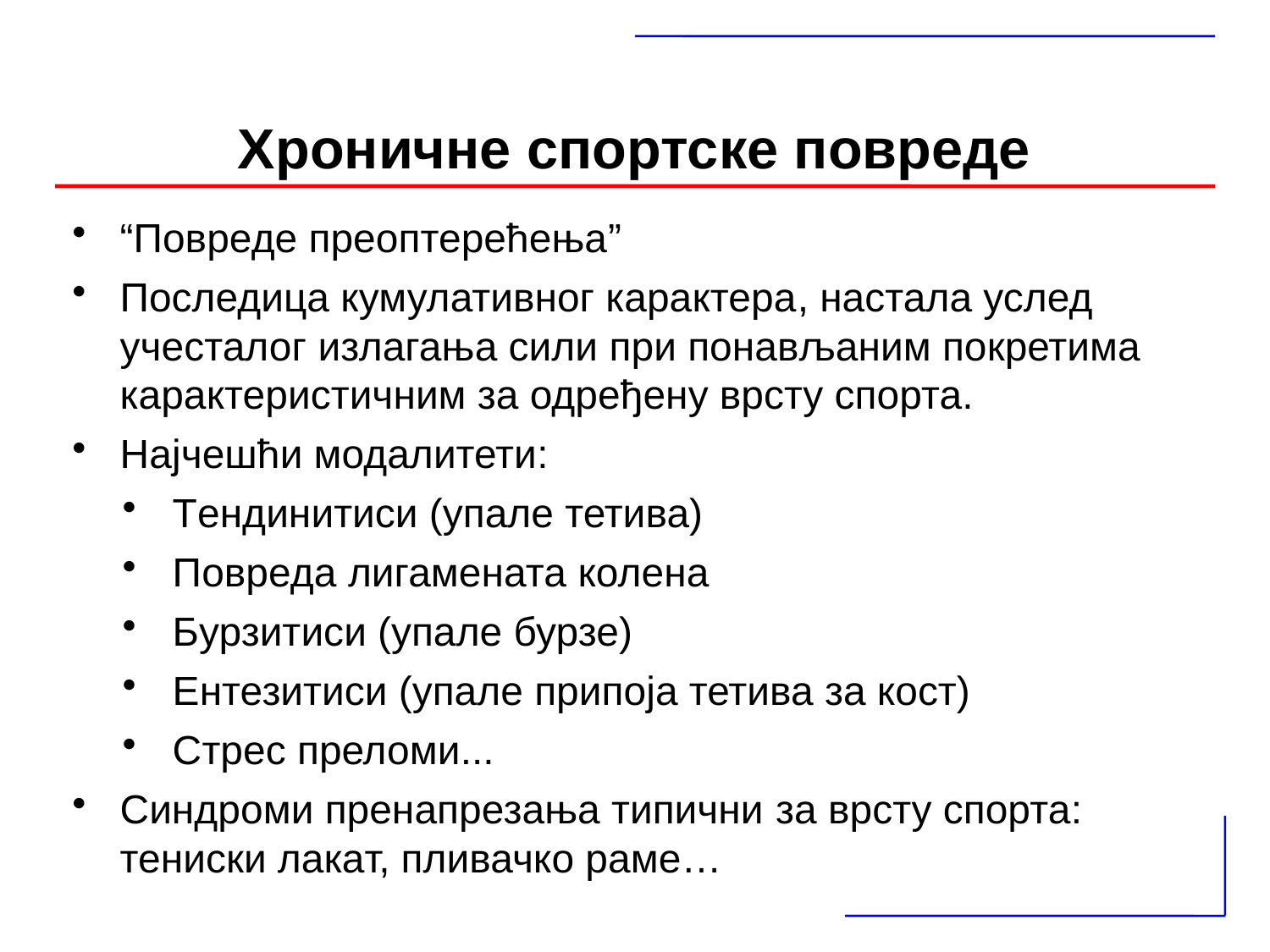

# Хроничне спортске повреде
“Повреде преоптерећења”
Последица кумулативног карактера, настала услед учесталог излагања сили при понављаним покретима карактеристичним за одређену врсту спорта.
Најчешћи модалитети:
Тендинитиси (упале тетива)
Повреда лигамената колена
Бурзитиси (упале бурзе)
Ентезитиси (упале припоја тетива за кост)
Стрес преломи...
Синдроми пренапрезања типични за врсту спорта: тениски лакат, пливачко раме…